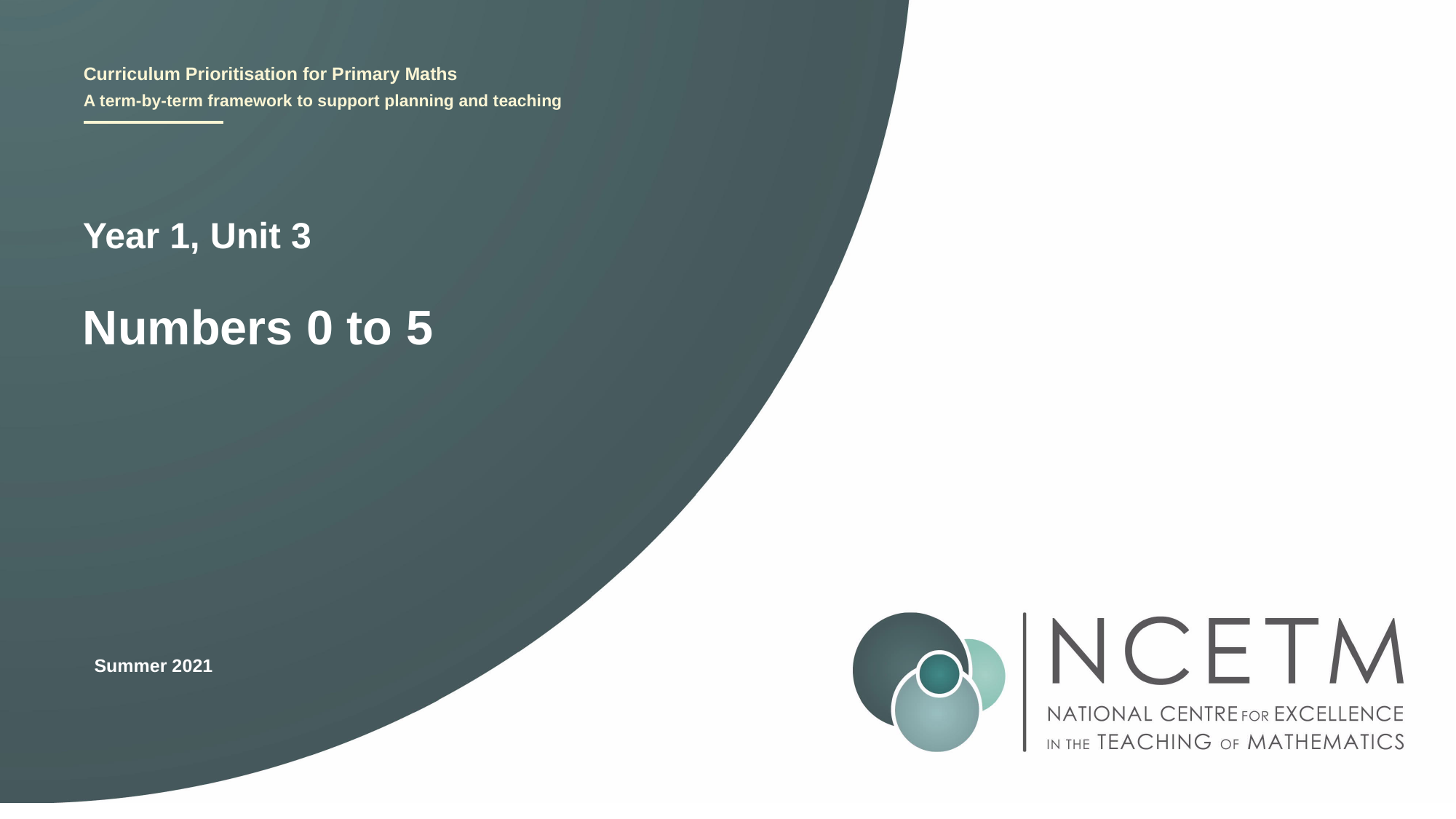

Year 1, Unit 3
Numbers 0 to 5